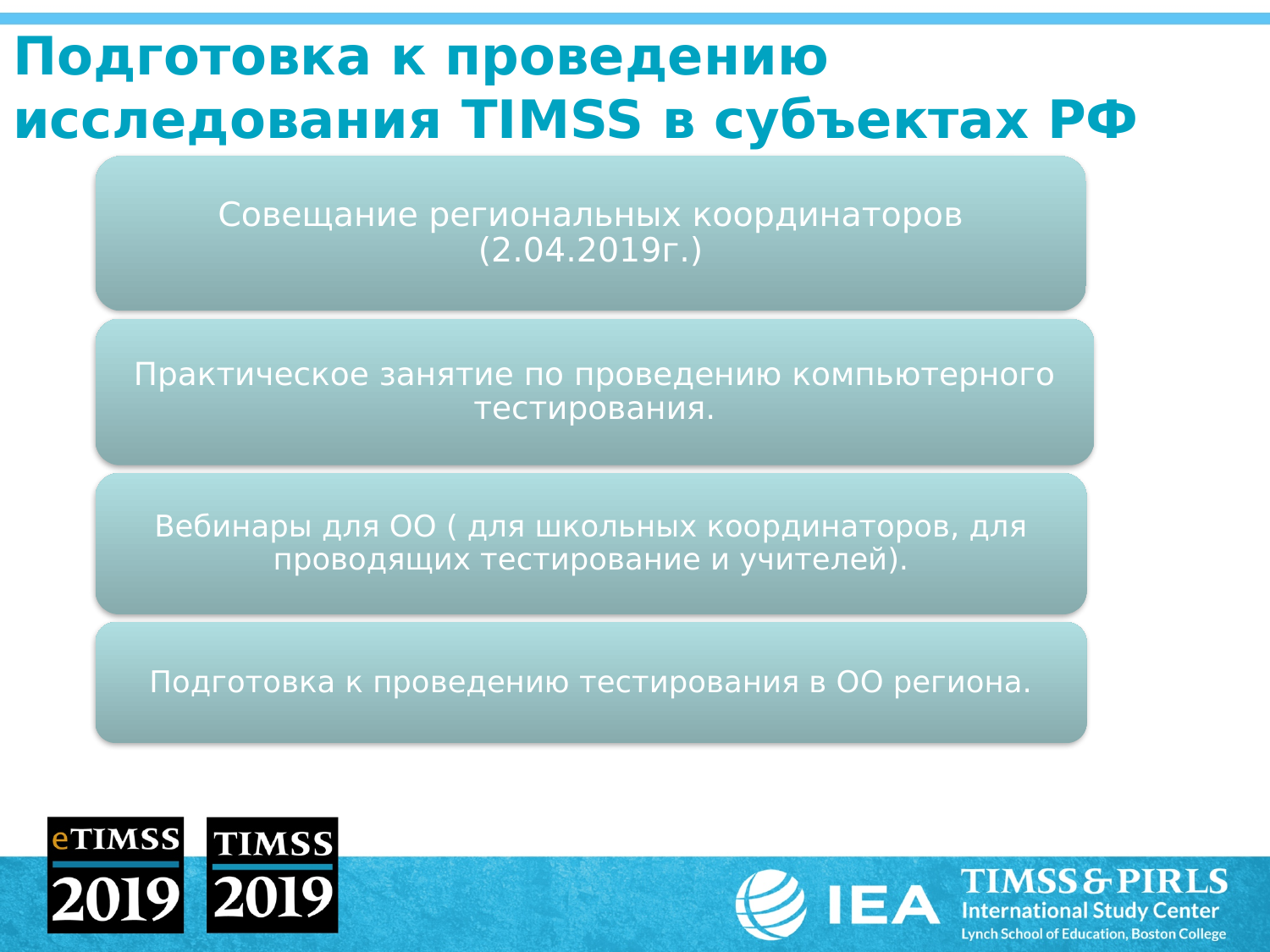

# Подготовка к проведению исследования TIMSS в субъектах РФ
Совещание региональных координаторов (2.04.2019г.)
Практическое занятие по проведению компьютерного тестирования.
Вебинары для ОО ( для школьных координаторов, для проводящих тестирование и учителей).
Подготовка к проведению тестирования в ОО региона.